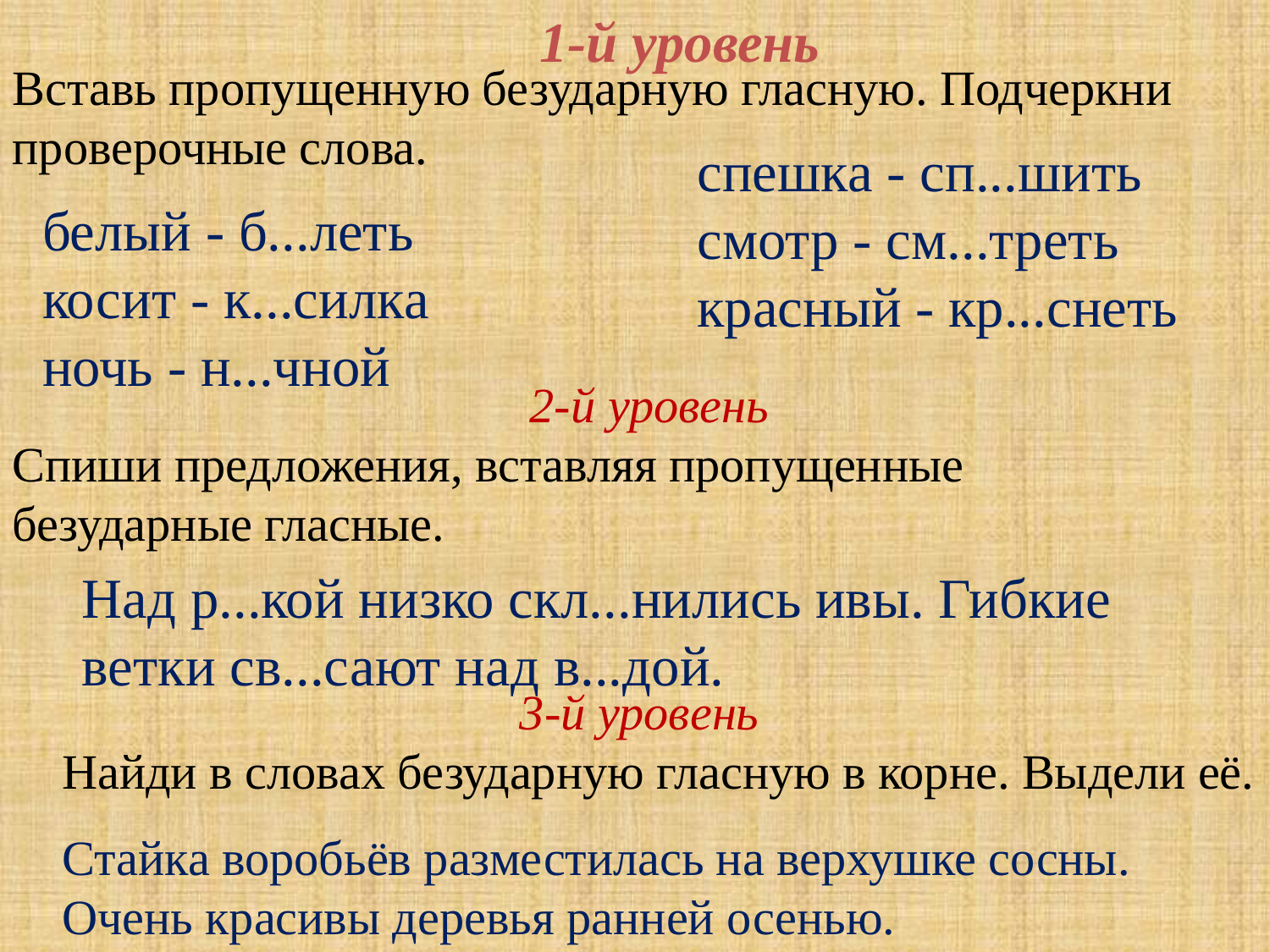

1-й уровень
Вставь пропущенную безударную гласную. Подчеркни проверочные слова.
спешка - сп...шить
смотр - см...треть
красный - кр...снеть
белый - б...леть
косит - к...силка
ночь - н...чной
2-й уровень
Спиши предложения, вставляя пропущенные безударные гласные.
Над р...кой низко скл...нились ивы. Гибкие ветки св...сают над в...дой.
3-й уровень
Найди в словах безударную гласную в корне. Выдели её.
Стайка воробьёв разместилась на верхушке сосны. Очень красивы деревья ранней осенью.